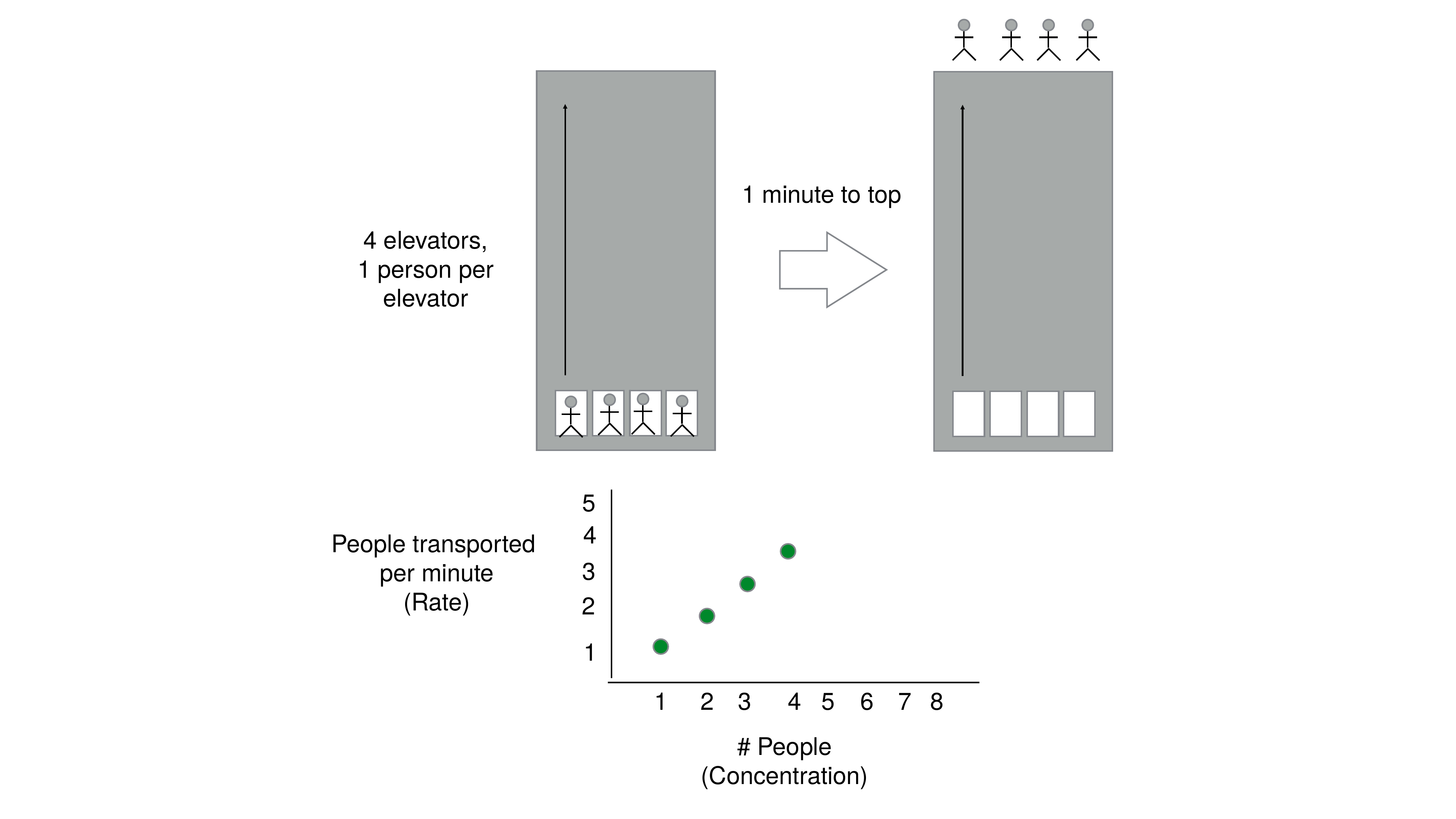

1 minute to top
4 elevators,
1 person per elevator

5

4
People transported
per minute
(Rate)

3

2

1

1
2
3
4
5
6
7
8

# People
(Concentration)